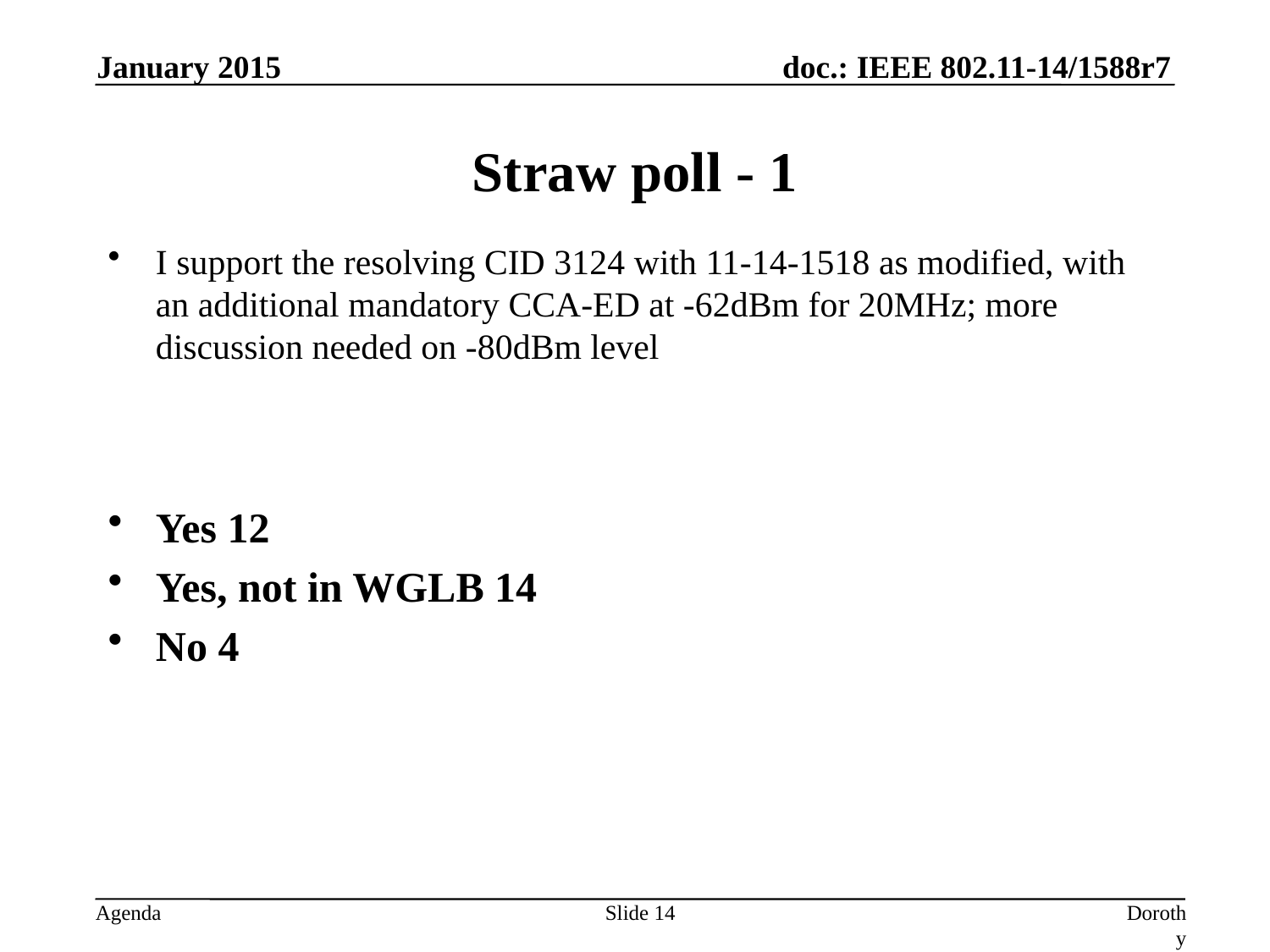

January 2015
# Straw poll - 1
I support the resolving CID 3124 with 11-14-1518 as modified, with an additional mandatory CCA-ED at -62dBm for 20MHz; more discussion needed on -80dBm level

Yes 12
Yes, not in WGLB 14
No 4

Slide 14
Dorothy Stanley, Aruba Networks